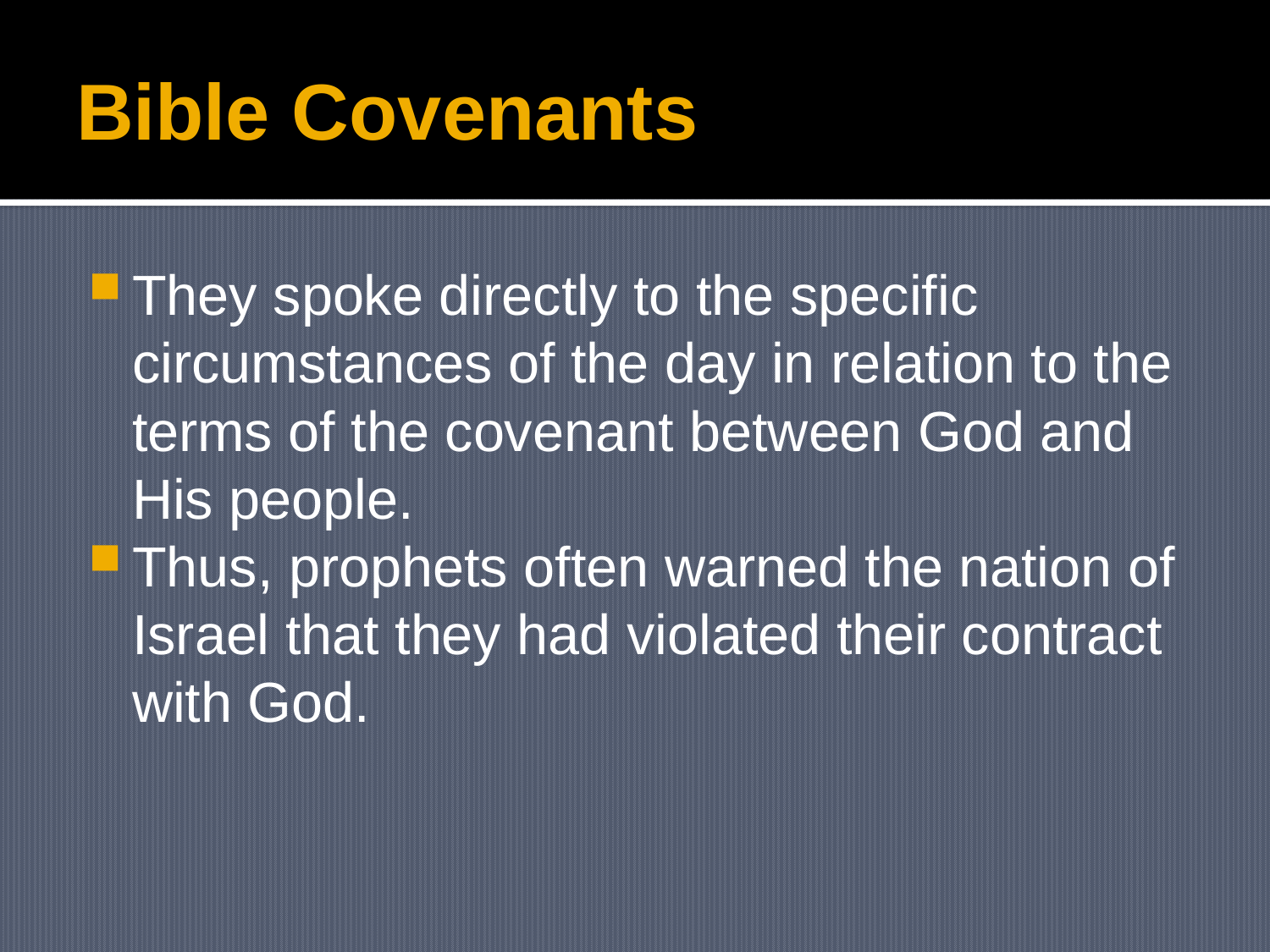

# Bible Covenants
They spoke directly to the specific circumstances of the day in relation to the terms of the covenant between God and His people.
Thus, prophets often warned the nation of Israel that they had violated their contract with God.